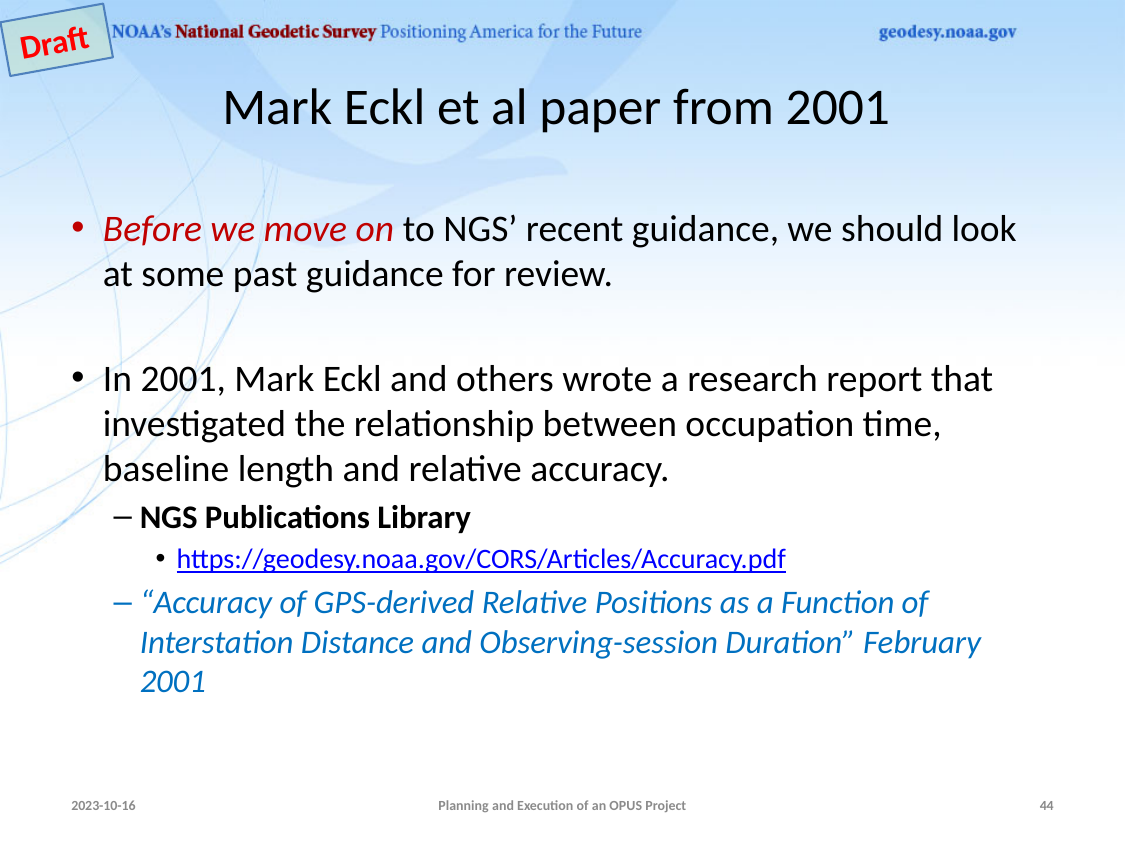

Draft
# Mark Eckl et al paper from 2001
Before we move on to NGS’ recent guidance, we should look at some past guidance for review.

In 2001, Mark Eckl and others wrote a research report that investigated the relationship between occupation time, baseline length and relative accuracy.
NGS Publications Library
https://geodesy.noaa.gov/CORS/Articles/Accuracy.pdf
“Accuracy of GPS-derived Relative Positions as a Function of Interstation Distance and Observing-session Duration” February 2001

2023-10-16
Planning and Execution of an OPUS Project
44